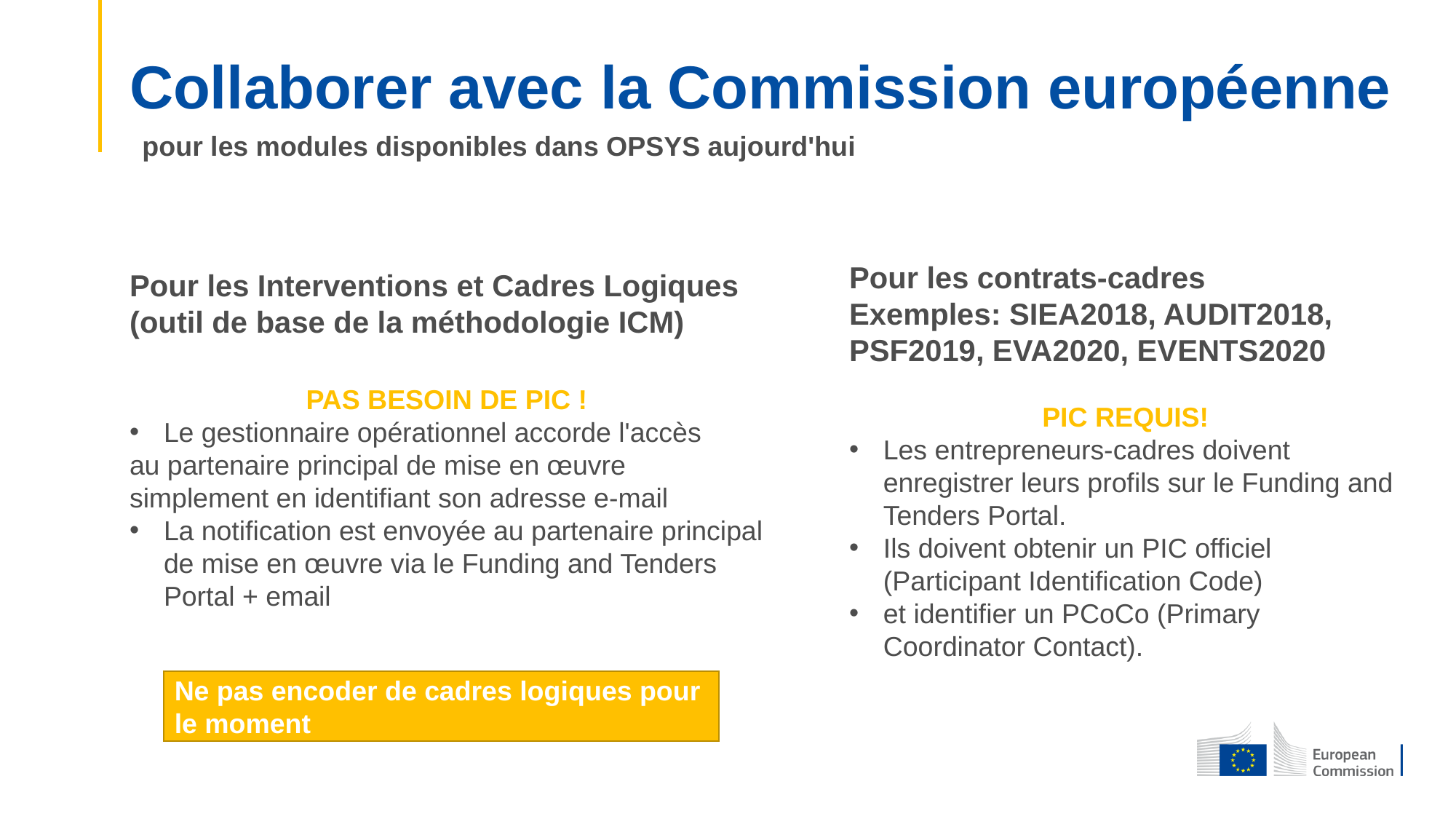

Collaborer avec la Commission européenne

pour les modules disponibles dans OPSYS aujourd'hui

Pour les contrats-cadres
Exemples: SIEA2018, AUDIT2018, PSF2019, EVA2020, EVENTS2020

PIC REQUIS!
Les entrepreneurs-cadres doivent enregistrer leurs profils sur le Funding and Tenders Portal.
Ils doivent obtenir un PIC officiel (Participant Identification Code)
et identifier un PCoCo (Primary Coordinator Contact).
Pour les Interventions et Cadres Logiques (outil de base de la méthodologie ICM)

PAS BESOIN DE PIC !
Le gestionnaire opérationnel accorde l'accès
au partenaire principal de mise en œuvre simplement en identifiant son adresse e-mail
La notification est envoyée au partenaire principal de mise en œuvre via le Funding and Tenders Portal + email

Ne pas encoder de cadres logiques pour le moment